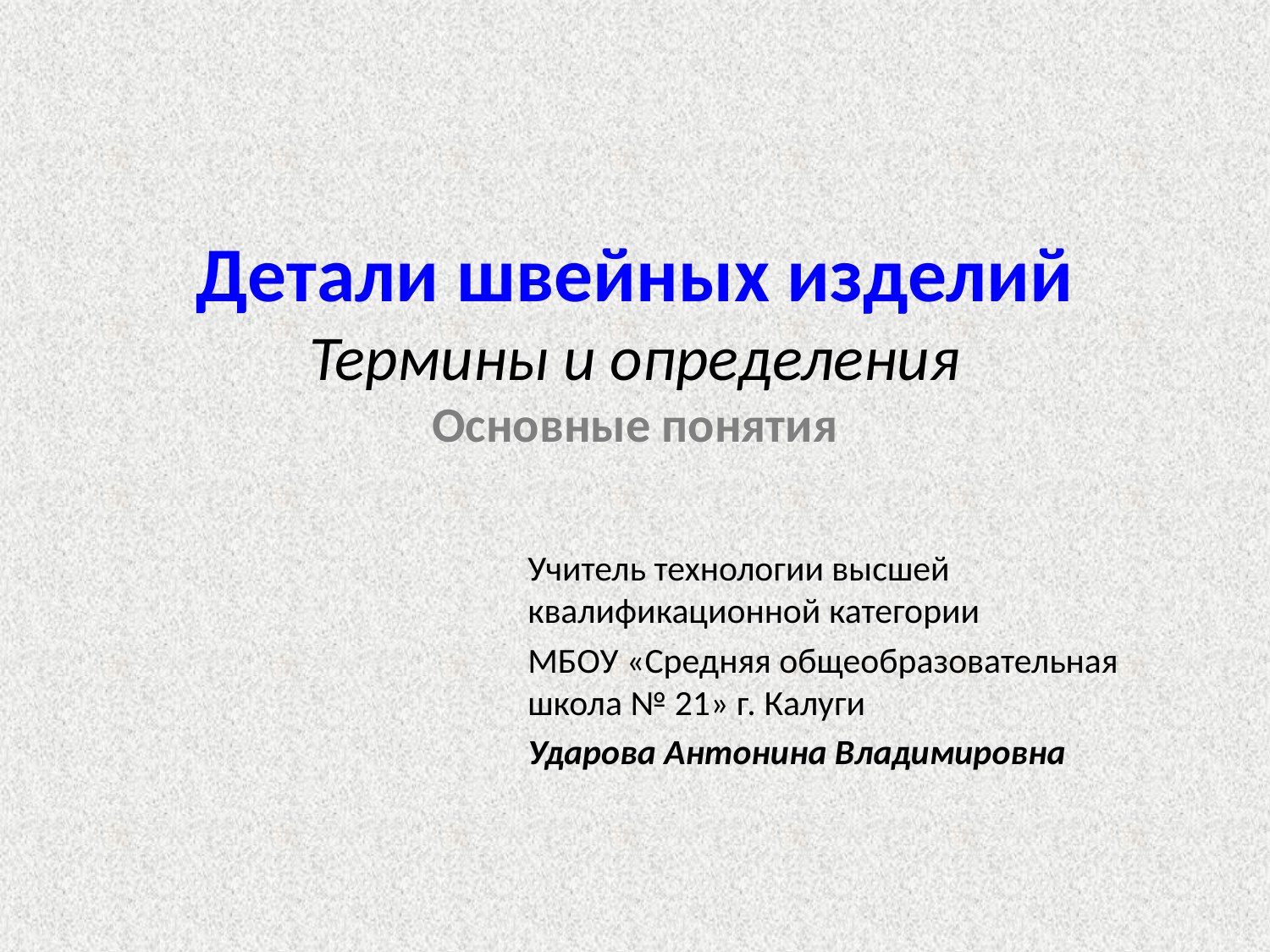

# Детали швейных изделий Термины и определения Основные понятия
Учитель технологии высшей квалификационной категории
МБОУ «Средняя общеобразовательная школа № 21» г. Калуги
Ударова Антонина Владимировна